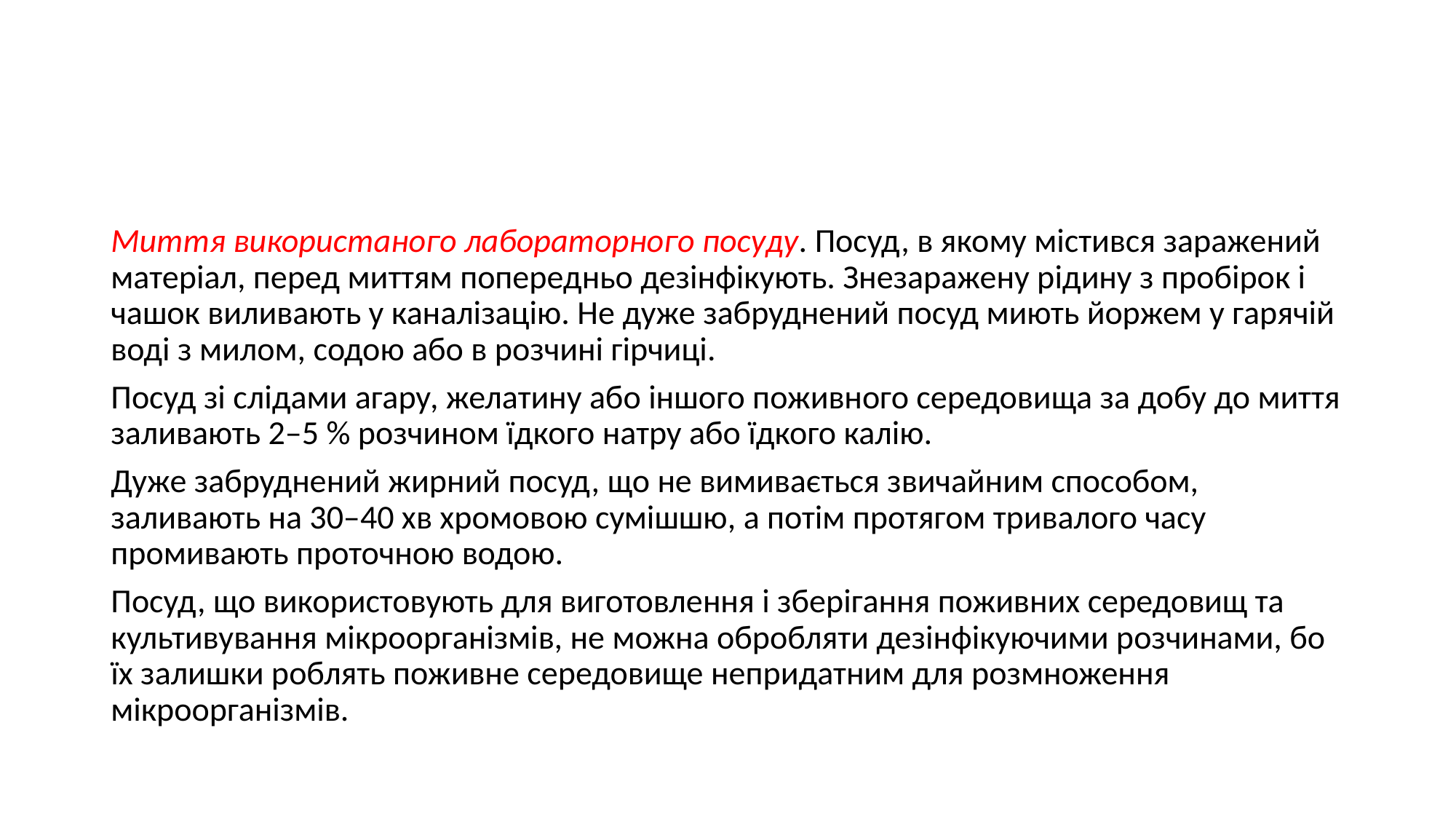

#
Миття використаного лабораторного посуду. Посуд, в якому містився заражений матеріал, перед миттям попередньо дезінфікують. Знезаражену рідину з пробірок і чашок виливають у каналізацію. Не дуже забруднений посуд миють йоржем у гарячій воді з милом, содою або в розчині гірчиці.
Посуд зі слідами агару, желатину або іншого поживного середовища за добу до миття заливають 2–5 % розчином їдкого натру або їдкого калію.
Дуже забруднений жирний посуд, що не вимивається звичайним способом, заливають на 30–40 хв хромовою сумішшю, а потім протягом тривалого часу промивають проточною водою.
Посуд, що використовують для виготовлення і зберігання поживних середовищ та культивування мікроорганізмів, не можна обробляти дезінфікуючими розчинами, бо їх залишки роблять поживне середовище непридатним для розмноження мікроорганізмів.